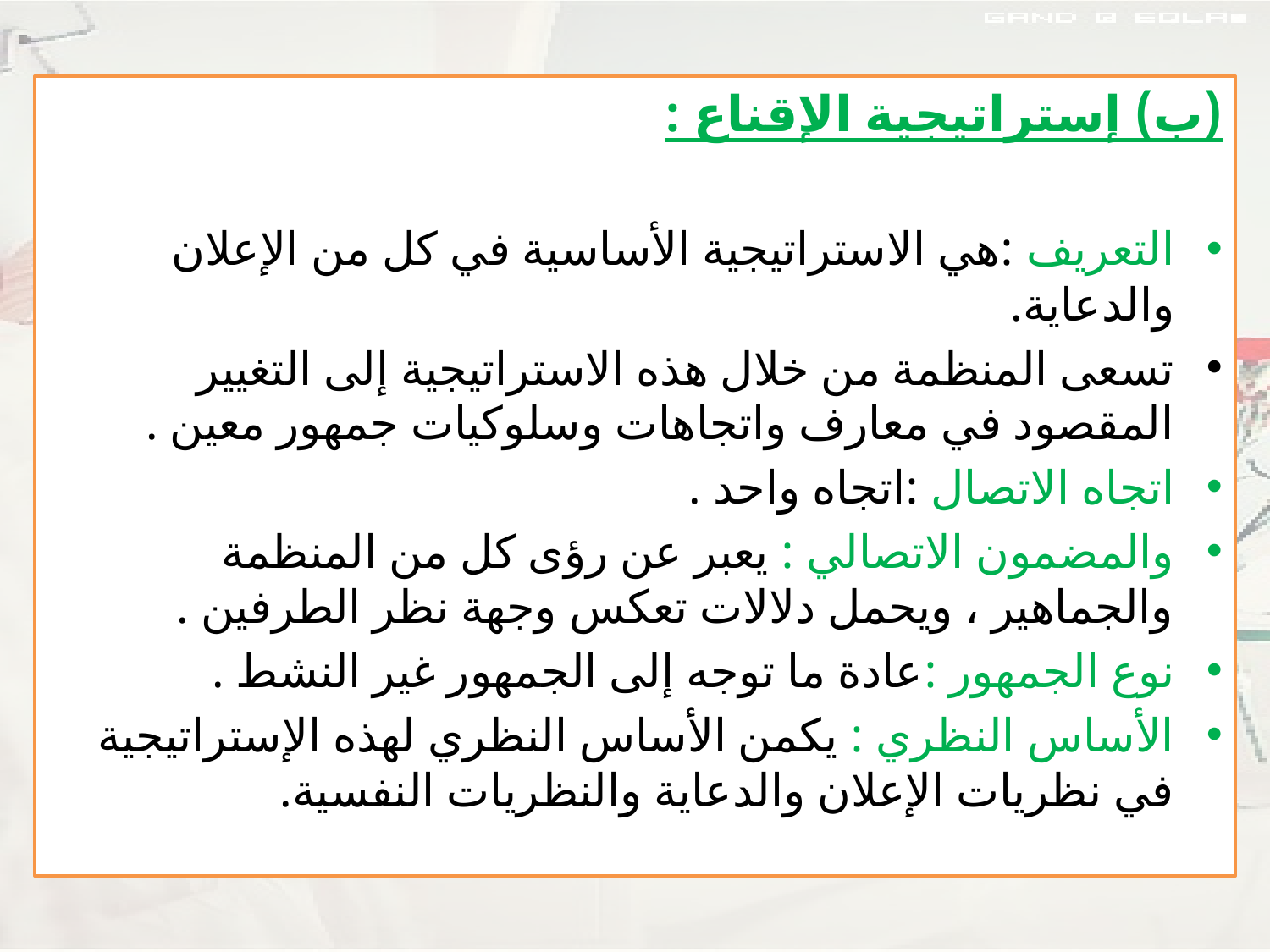

(ب) إستراتيجية الإقناع :

التعريف :هي الاستراتيجية الأساسية في كل من الإعلان والدعاية.
تسعى المنظمة من خلال هذه الاستراتيجية إلى التغيير المقصود في معارف واتجاهات وسلوكيات جمهور معين .
اتجاه الاتصال :اتجاه واحد .
والمضمون الاتصالي : يعبر عن رؤى كل من المنظمة والجماهير ، ويحمل دلالات تعكس وجهة نظر الطرفين .
نوع الجمهور :عادة ما توجه إلى الجمهور غير النشط .
الأساس النظري : يكمن الأساس النظري لهذه الإستراتيجية في نظريات الإعلان والدعاية والنظريات النفسية.